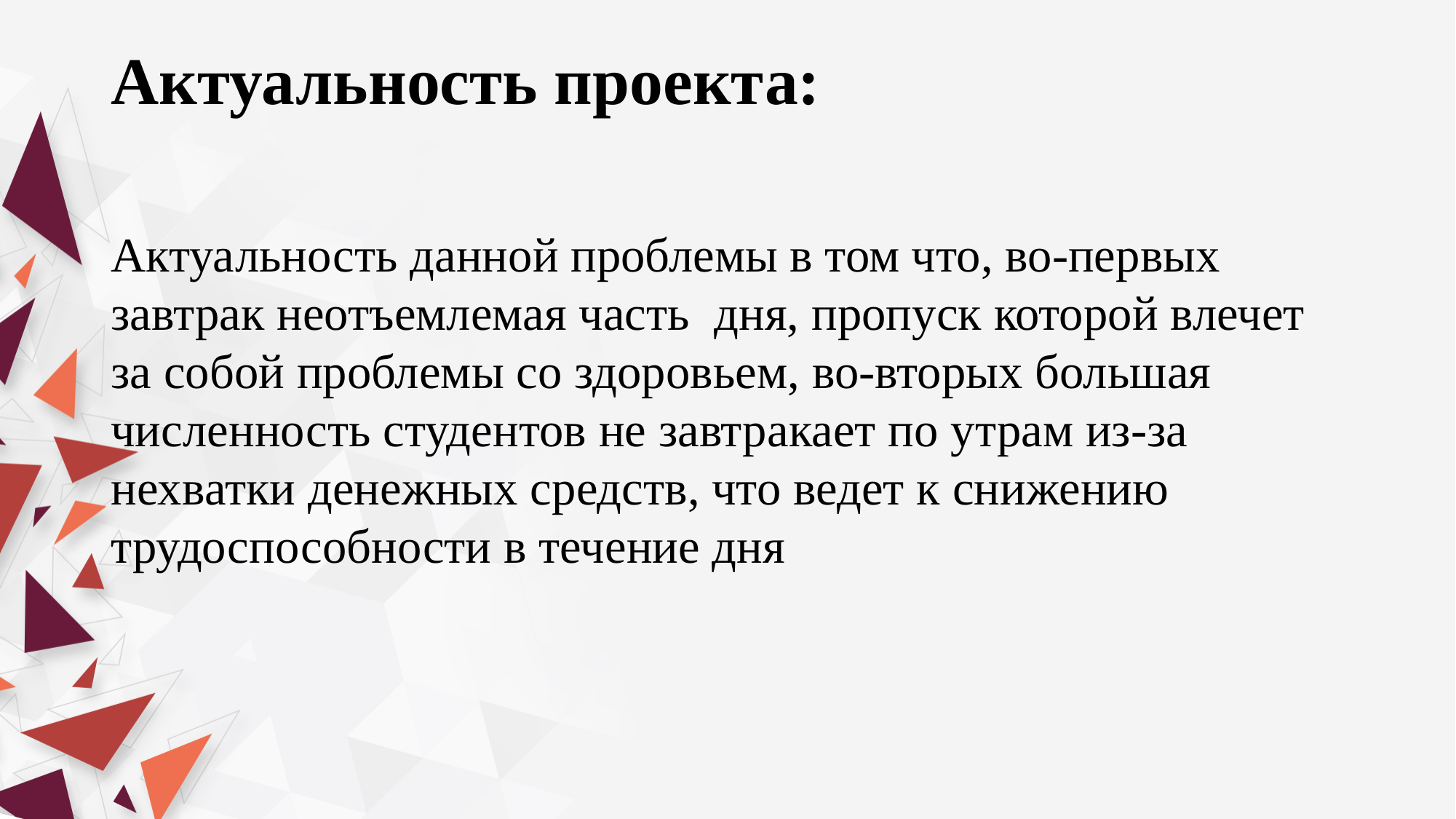

# Актуальность проекта:
Актуальность данной проблемы в том что, во-первых завтрак неотъемлемая часть  дня, пропуск которой влечет за собой проблемы со здоровьем, во-вторых большая численность студентов не завтракает по утрам из-за нехватки денежных средств, что ведет к снижению трудоспособности в течение дня